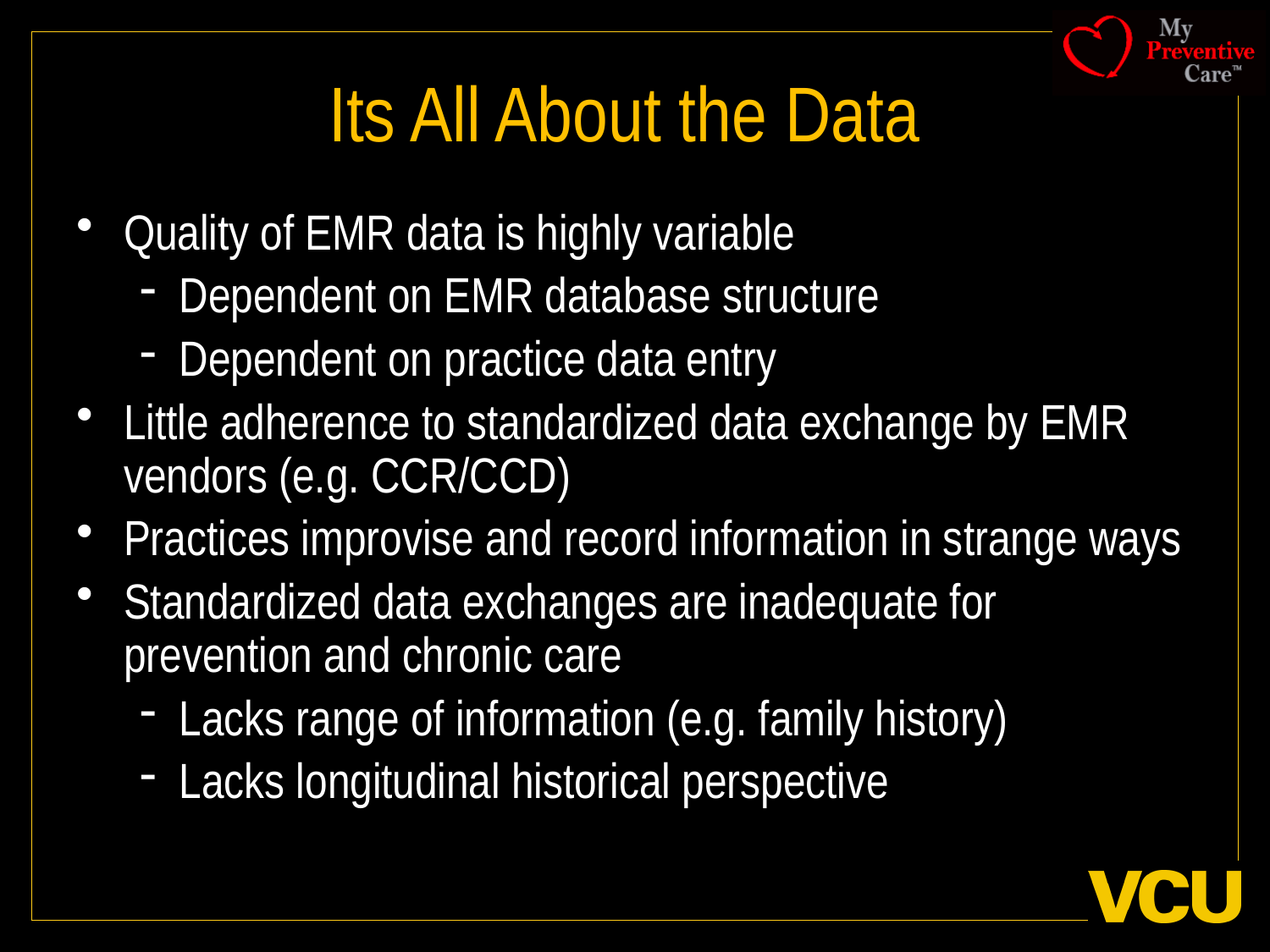

# Its All About the Data
Quality of EMR data is highly variable
Dependent on EMR database structure
Dependent on practice data entry
Little adherence to standardized data exchange by EMR vendors (e.g. CCR/CCD)
Practices improvise and record information in strange ways
Standardized data exchanges are inadequate for prevention and chronic care
Lacks range of information (e.g. family history)
Lacks longitudinal historical perspective